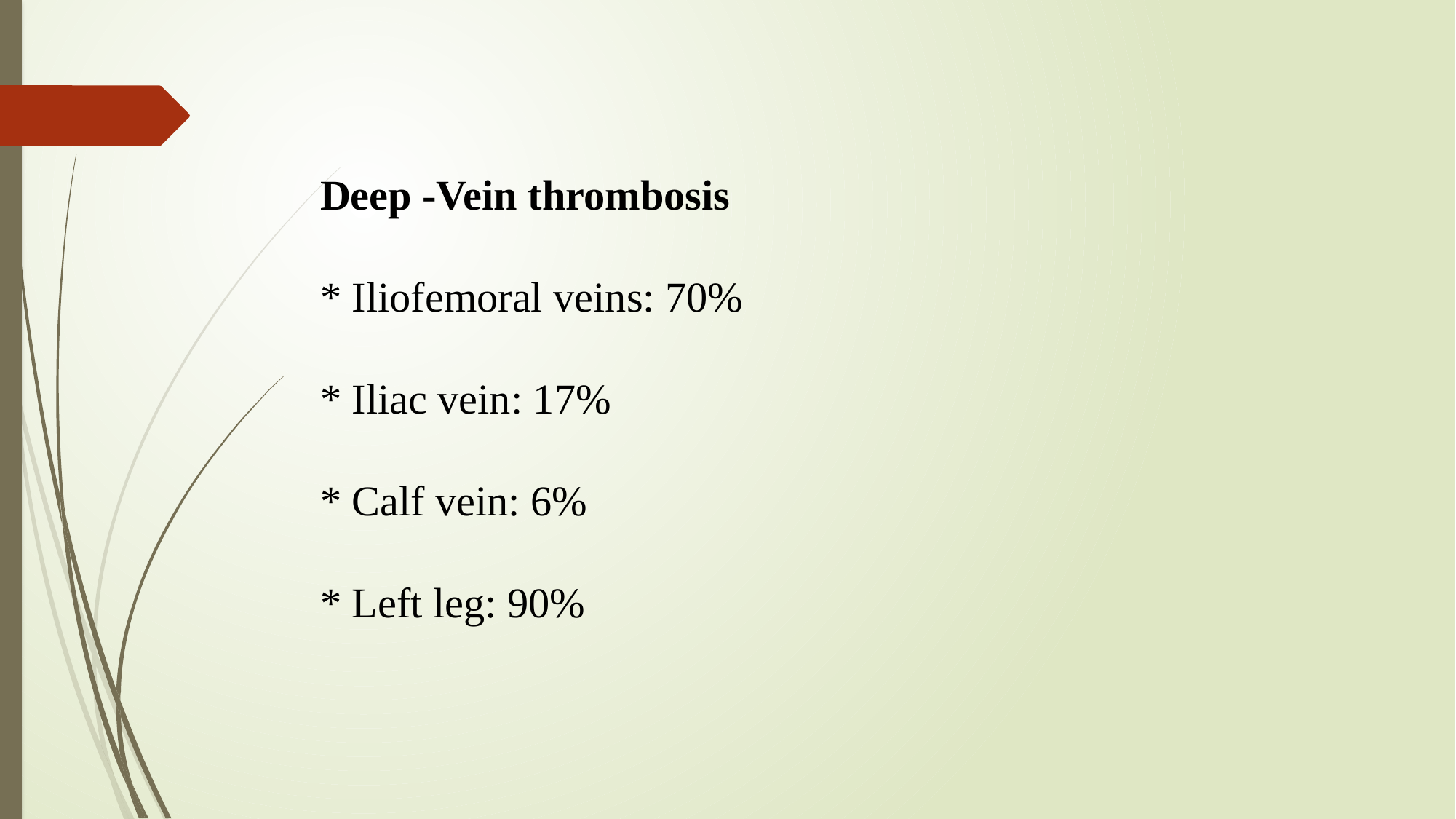

Deep -Vein thrombosis
* Iliofemoral veins: 70%
* Iliac vein: 17%
* Calf vein: 6%
* Left leg: 90%